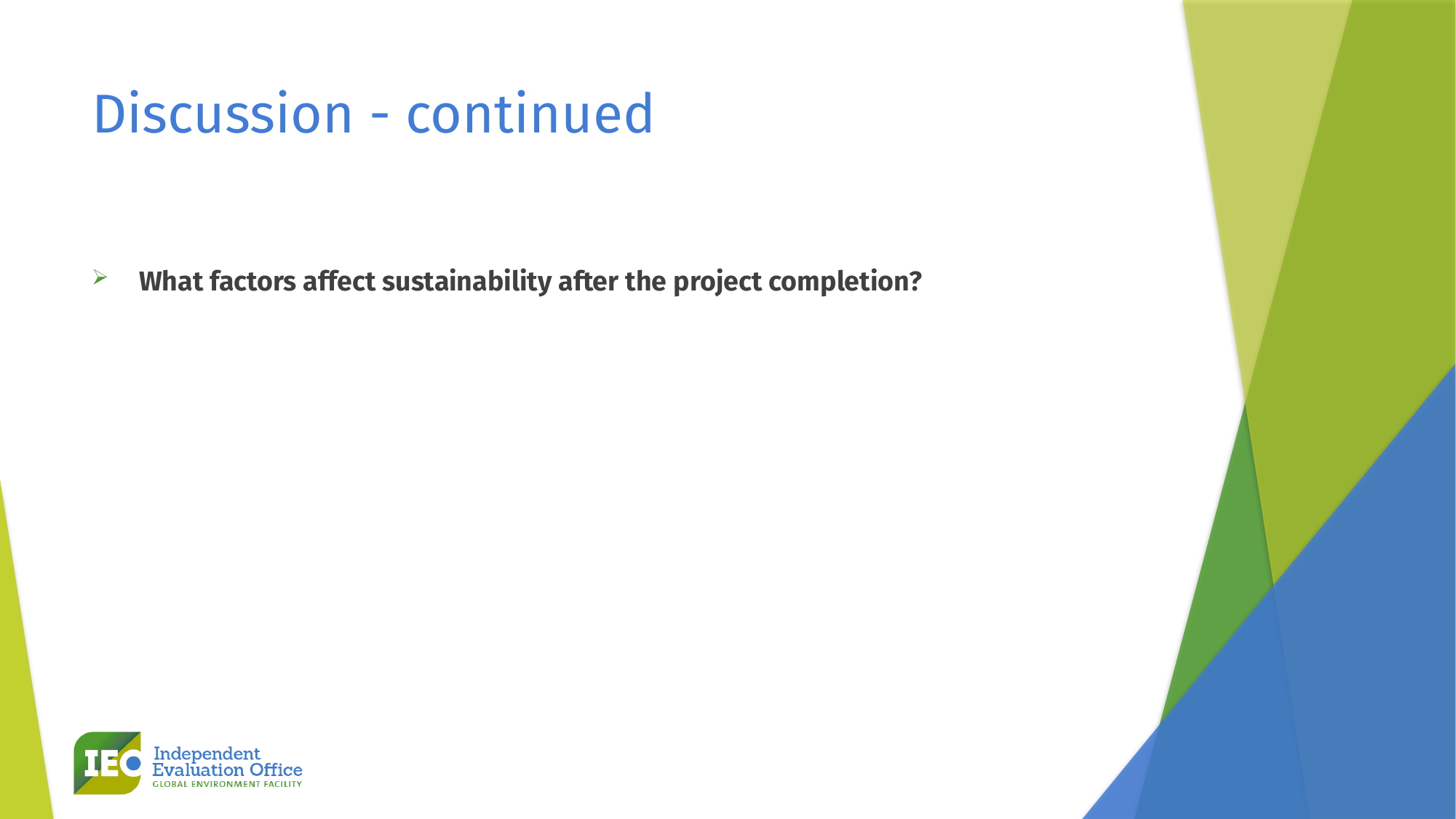

# Discussion - continued
 What factors affect sustainability after the project completion?